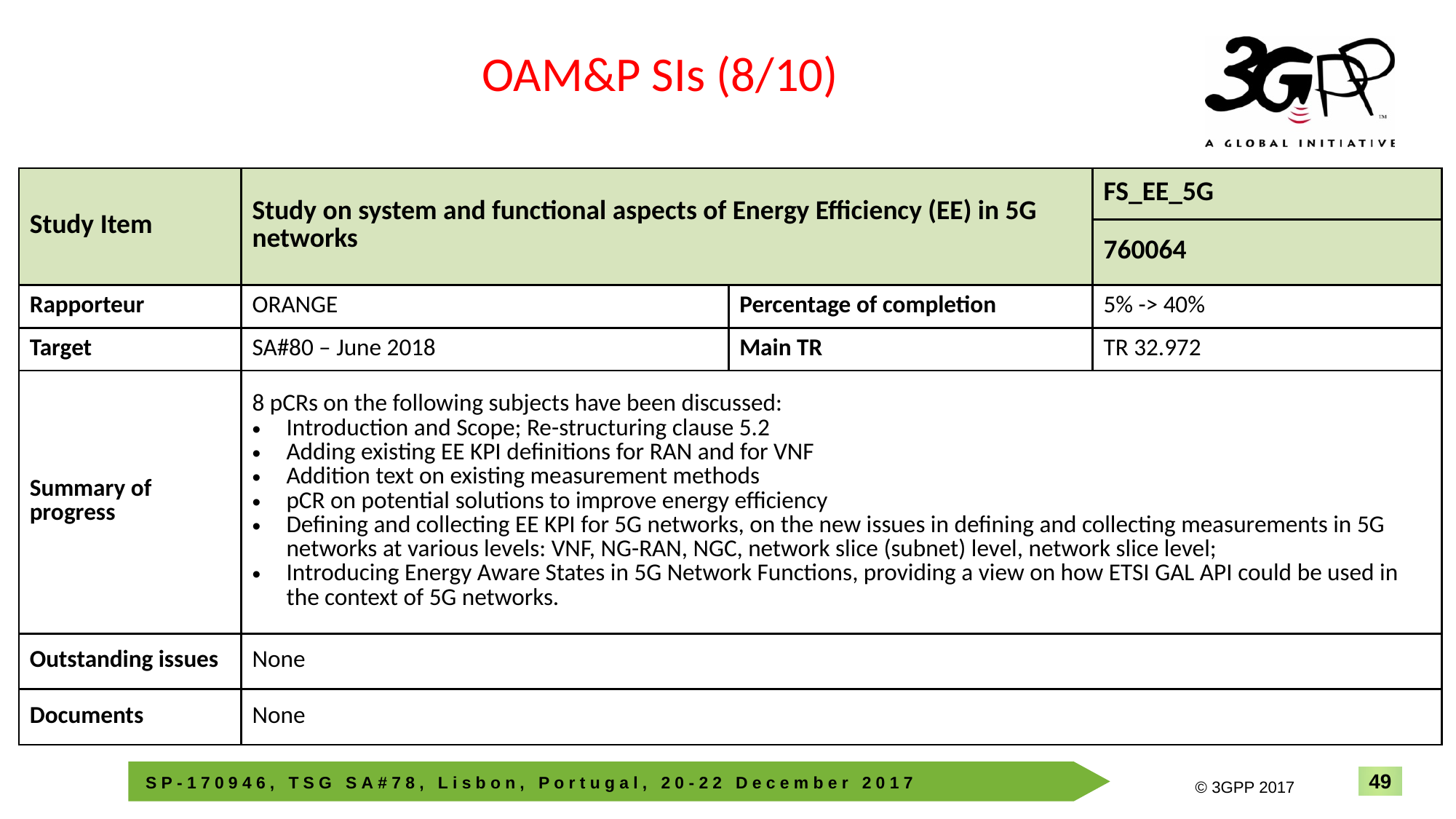

OAM&P SIs (8/10)
| Study Item | Study on system and functional aspects of Energy Efficiency (EE) in 5G networks |  | FS\_EE\_5G |
| --- | --- | --- | --- |
|  |  |  | 760064 |
| Rapporteur | ORANGE | Percentage of completion | 5% -> 40% |
| Target | SA#80 – June 2018 | Main TR | TR 32.972 |
| Summary of progress | 8 pCRs on the following subjects have been discussed: Introduction and Scope; Re-structuring clause 5.2 Adding existing EE KPI definitions for RAN and for VNF Addition text on existing measurement methods pCR on potential solutions to improve energy efficiency Defining and collecting EE KPI for 5G networks, on the new issues in defining and collecting measurements in 5G networks at various levels: VNF, NG-RAN, NGC, network slice (subnet) level, network slice level; Introducing Energy Aware States in 5G Network Functions, providing a view on how ETSI GAL API could be used in the context of 5G networks. |  |  |
| Outstanding issues | None |  |  |
| Documents | None |  |  |